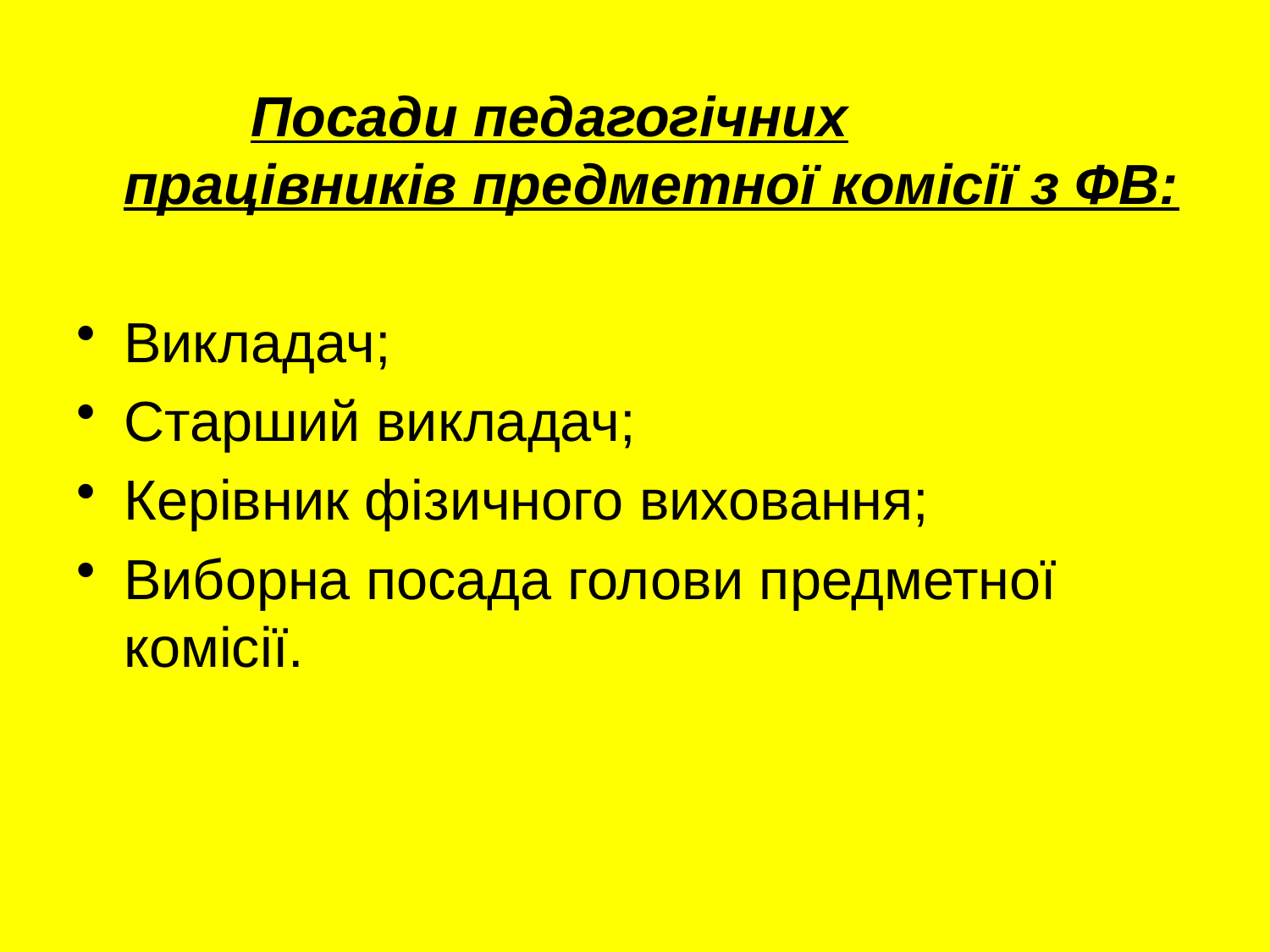

Посади педагогічних працівників предметної комісії з ФВ:

Викладач;
Старший викладач;
Керівник фізичного виховання;
Виборна посада голови предметної комісії.